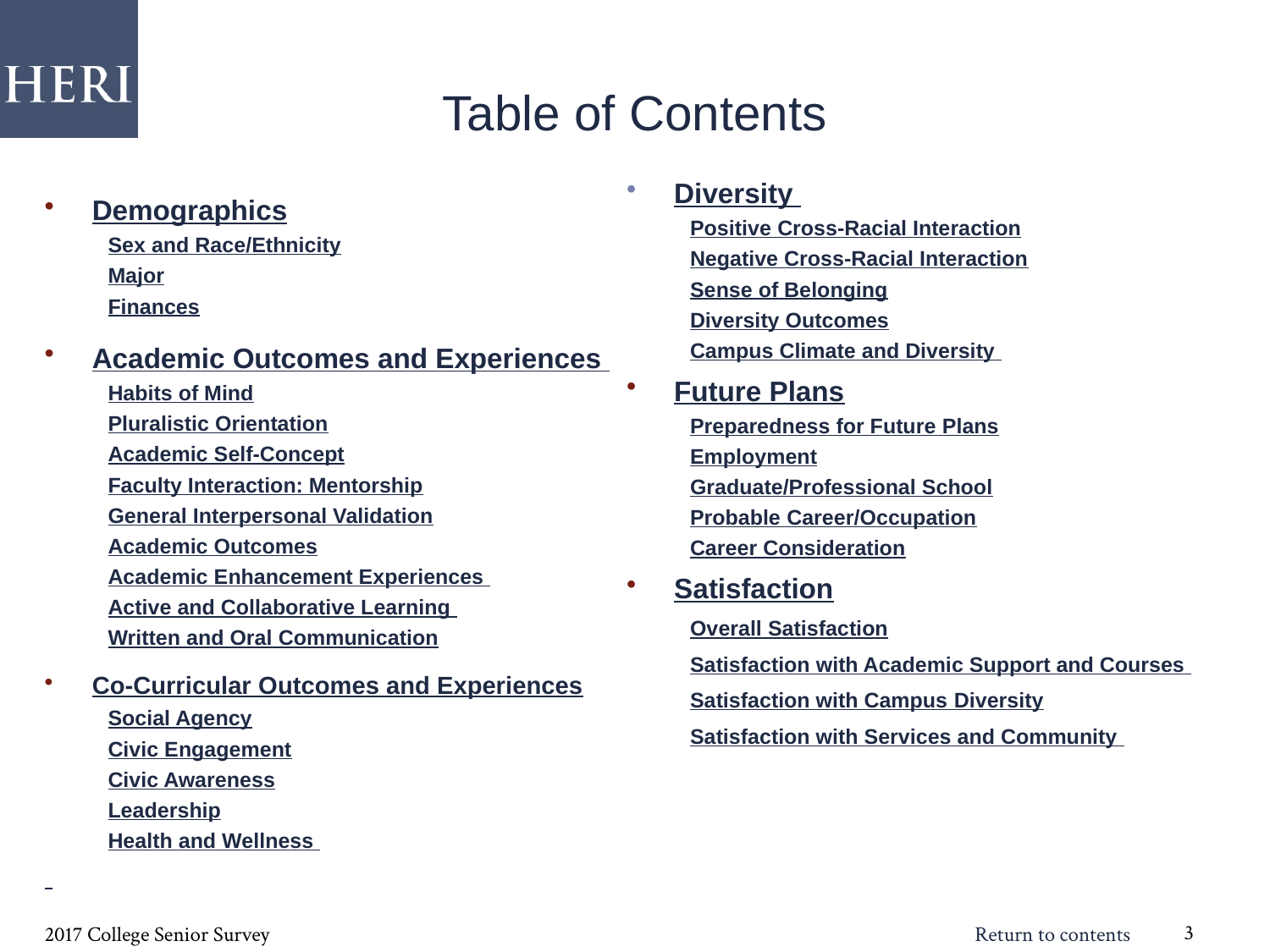

# Table of Contents
Demographics
Sex and Race/Ethnicity
Major
Finances
Academic Outcomes and Experiences
Habits of Mind
Pluralistic Orientation
Academic Self-Concept
Faculty Interaction: Mentorship
General Interpersonal Validation
Academic Outcomes
Academic Enhancement Experiences
Active and Collaborative Learning
Written and Oral Communication
Co-Curricular Outcomes and Experiences
Social Agency
Civic Engagement
Civic Awareness
Leadership
Health and Wellness

Diversity
Positive Cross-Racial Interaction
Negative Cross-Racial Interaction
Sense of Belonging
Diversity Outcomes
Campus Climate and Diversity
Future Plans
Preparedness for Future Plans
Employment
Graduate/Professional School
Probable Career/Occupation
Career Consideration
Satisfaction
Overall Satisfaction
Satisfaction with Academic Support and Courses
Satisfaction with Campus Diversity
Satisfaction with Services and Community

2017 College Senior Survey
3